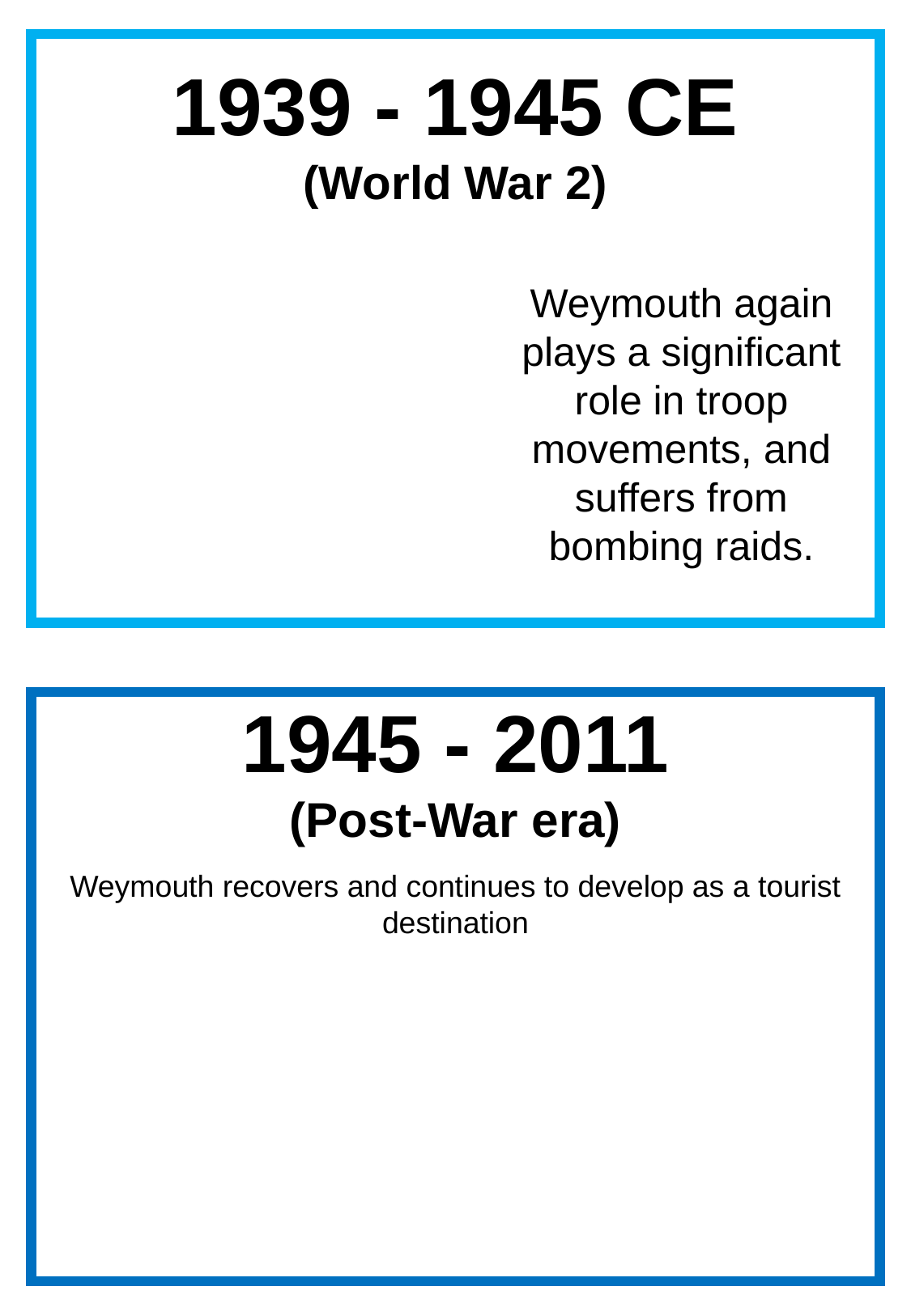

1939 - 1945 CE
(World War 2)

Weymouth again plays a significant role in troop movements, and suffers from bombing raids.
1945 - 2011
(Post-War era)

Weymouth recovers and continues to develop as a tourist destination